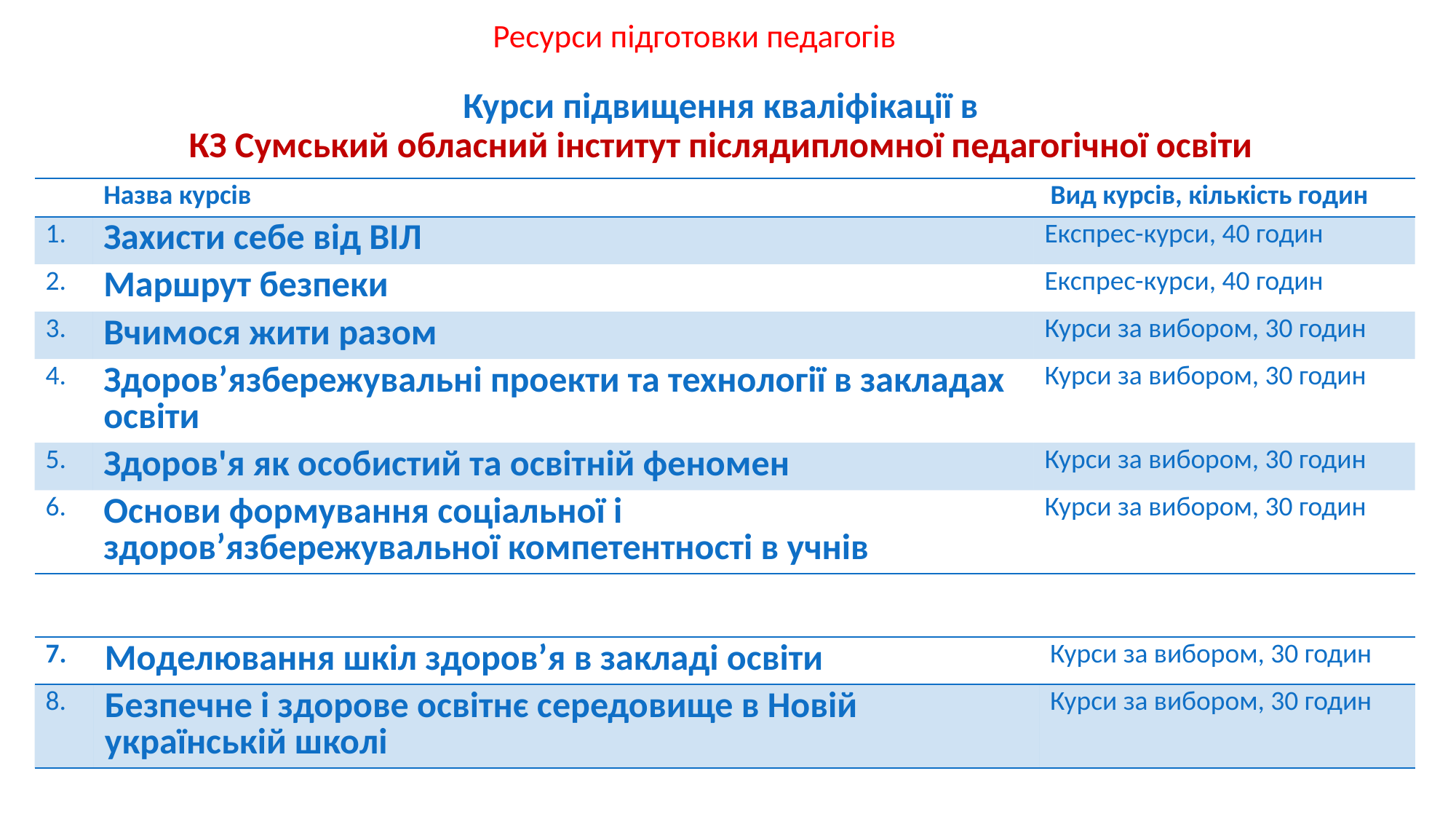

# Ресурси підготовки педагогів
Курси підвищення кваліфікації в
КЗ Сумський обласний інститут післядипломної педагогічної освіти
|  | Назва курсів | Вид курсів, кількість годин |  |
| --- | --- | --- | --- |
| 1. | Захисти себе від ВІЛ | Експрес-курси, 40 годин |  |
| 2. | Маршрут безпеки | Експрес-курси, 40 годин |  |
| 3. | Вчимося жити разом | Курси за вибором, 30 годин |  |
| 4. | Здоров’язбережувальні проекти та технології в закладах освіти | Курси за вибором, 30 годин |  |
| 5. | Здоров'я як особистий та освітній феномен | Курси за вибором, 30 годин |  |
| 6. | Основи формування соціальної і здоров’язбережувальної компетентності в учнів | Курси за вибором, 30 годин |  |
| 7. | Моделювання шкіл здоров’я в закладі освіти | Курси за вибором, 30 годин |
| --- | --- | --- |
| 8. | Безпечне і здорове освітнє середовище в Новій українській школі | Курси за вибором, 30 годин |